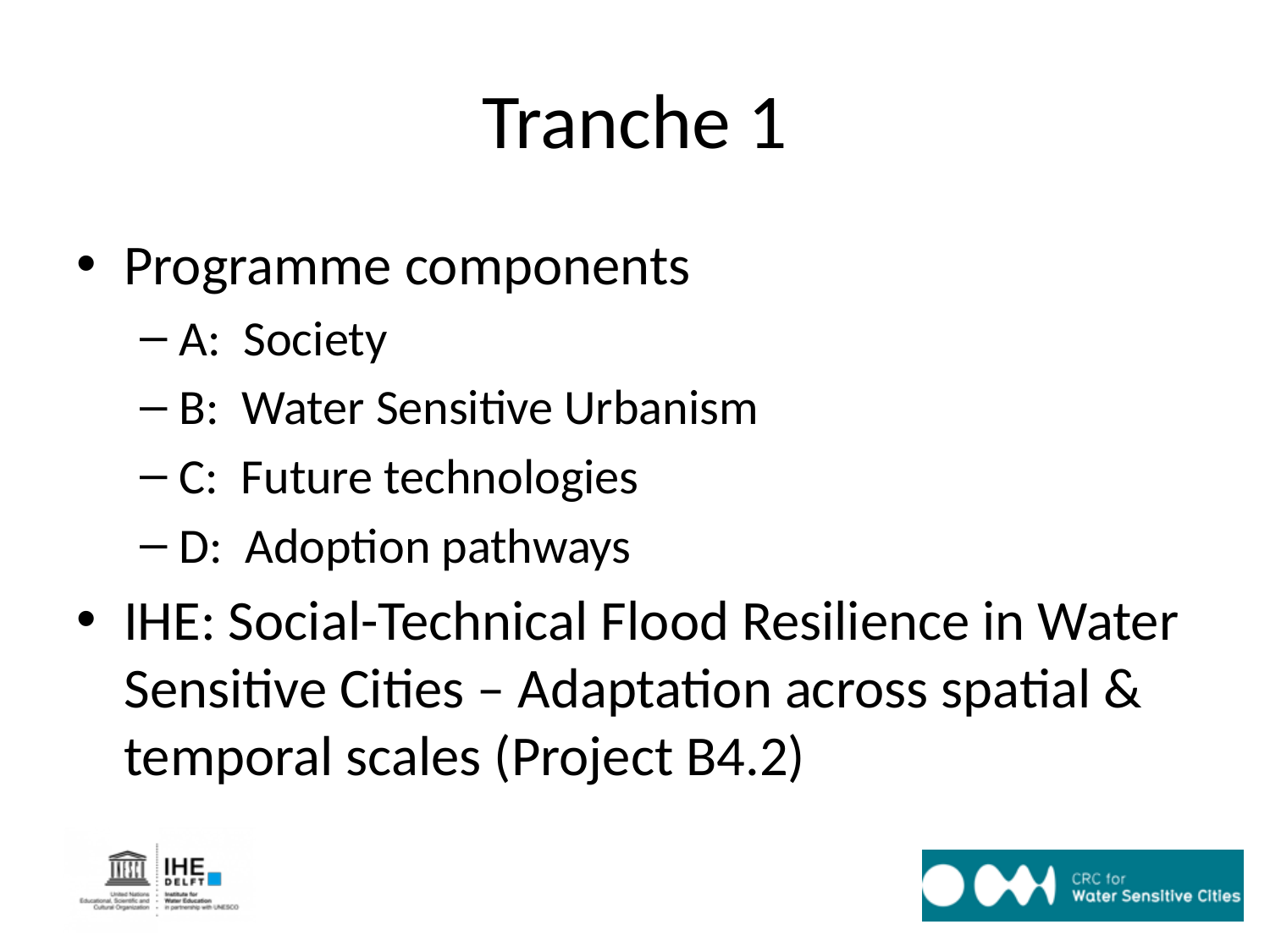

# Tranche 1
Programme components
A:  Society
B:  Water Sensitive Urbanism
C:  Future technologies
D:  Adoption pathways
IHE: Social-Technical Flood Resilience in Water Sensitive Cities – Adaptation across spatial & temporal scales (Project B4.2)